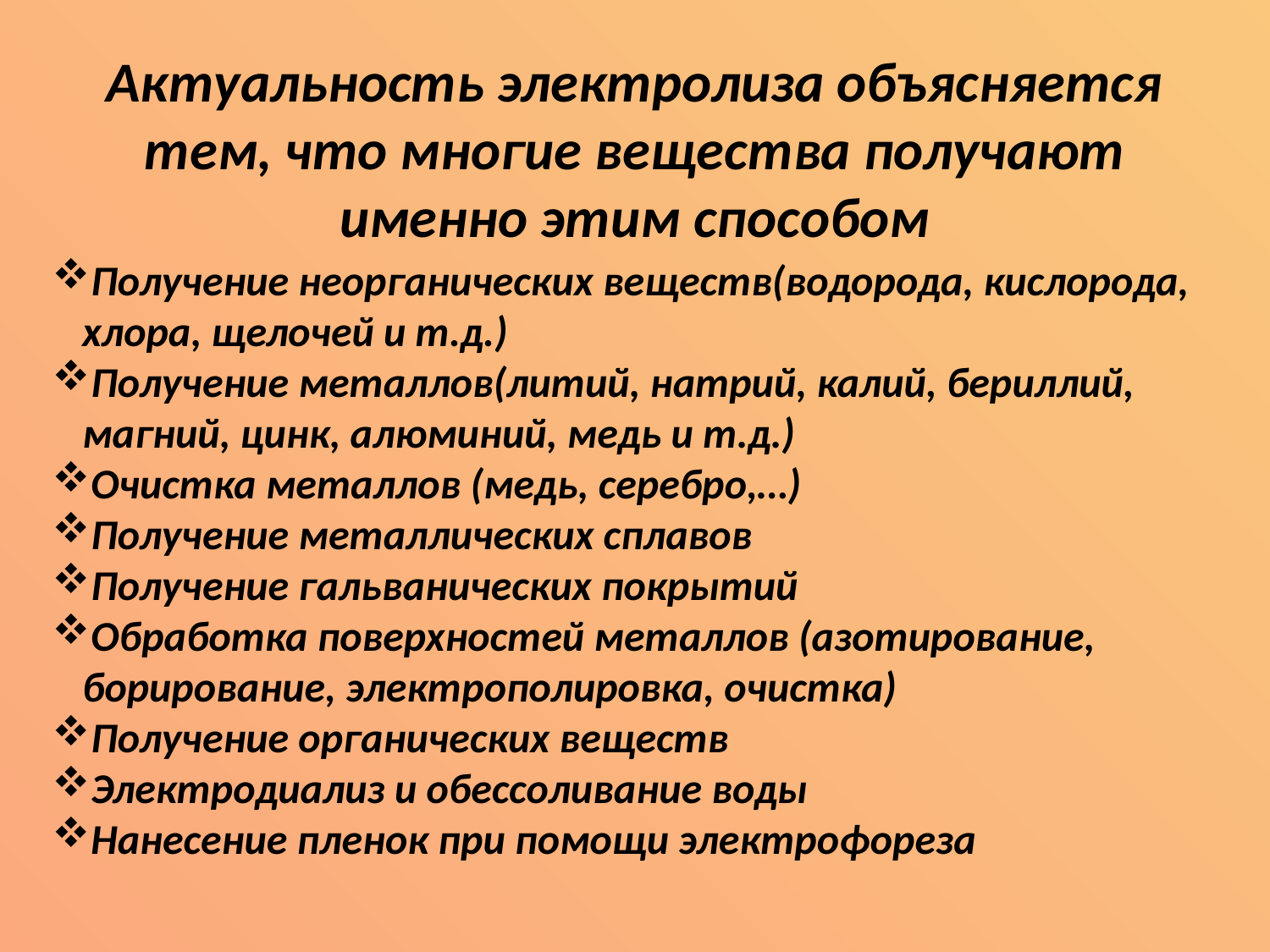

Актуальность электролиза объясняется тем, что многие вещества получают именно этим способом
Получение неорганических веществ(водорода, кислорода, хлора, щелочей и т.д.)
Получение металлов(литий, натрий, калий, бериллий, магний, цинк, алюминий, медь и т.д.)
Очистка металлов (медь, серебро,…)
Получение металлических сплавов
Получение гальванических покрытий
Обработка поверхностей металлов (азотирование, борирование, электрополировка, очистка)
Получение органических веществ
Электродиализ и обессоливание воды
Нанесение пленок при помощи электрофореза